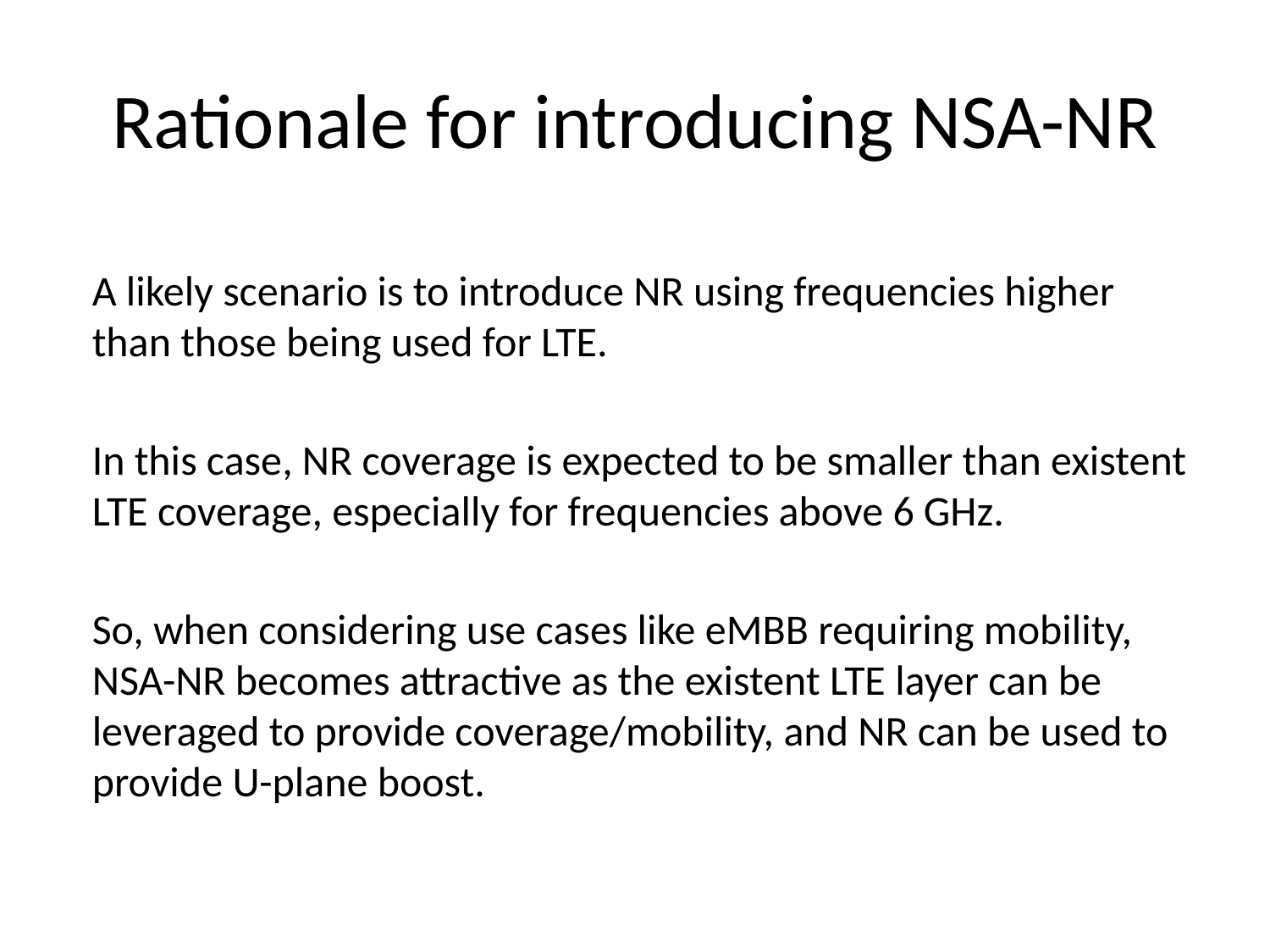

# Rationale for introducing NSA-NR
A likely scenario is to introduce NR using frequencies higher than those being used for LTE.

In this case, NR coverage is expected to be smaller than existent LTE coverage, especially for frequencies above 6 GHz.

So, when considering use cases like eMBB requiring mobility, NSA-NR becomes attractive as the existent LTE layer can be leveraged to provide coverage/mobility, and NR can be used to provide U-plane boost.